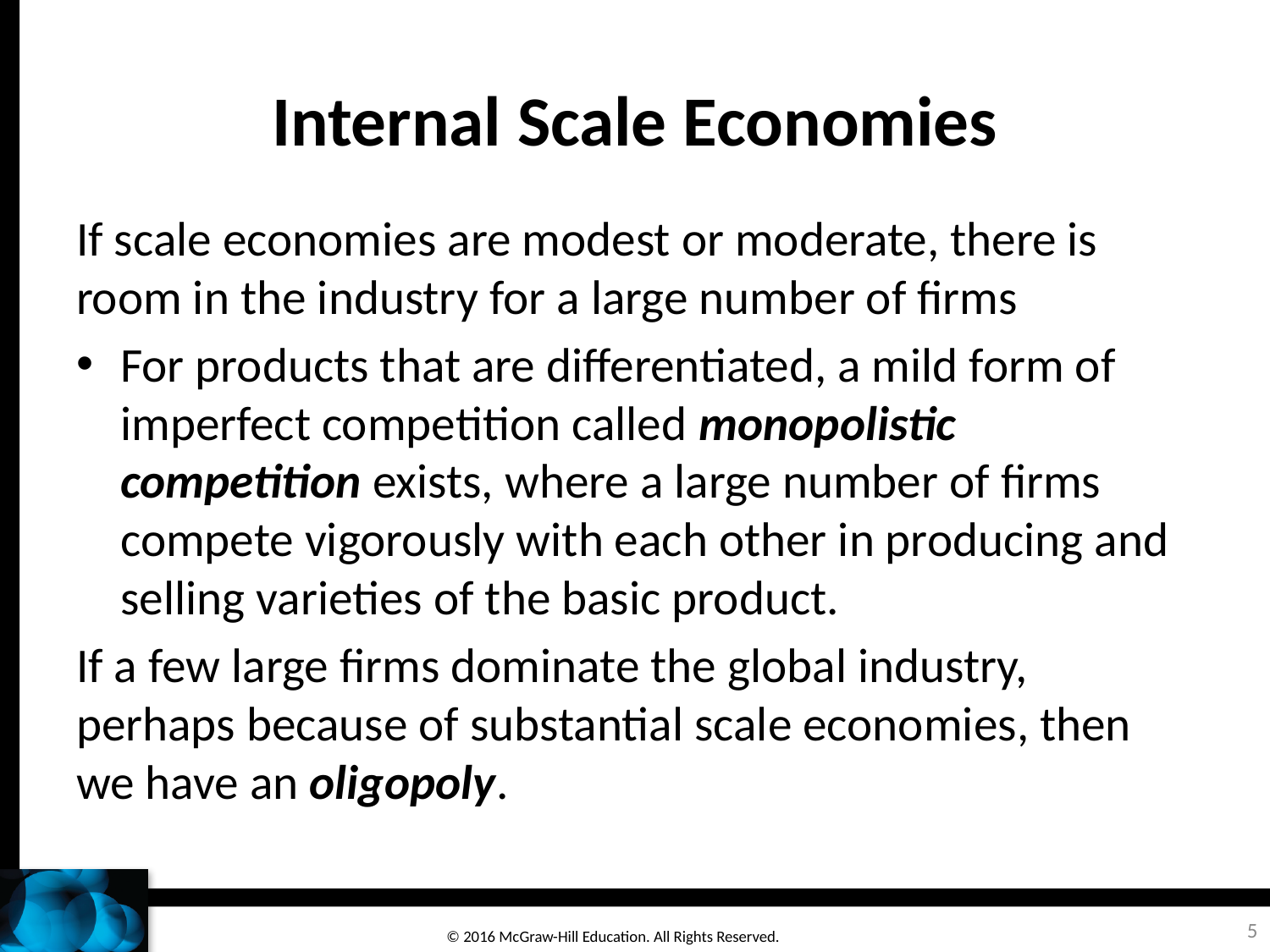

# Internal Scale Economies
If scale economies are modest or moderate, there is room in the industry for a large number of firms
For products that are differentiated, a mild form of imperfect competition called monopolistic competition exists, where a large number of firms compete vigorously with each other in producing and selling varieties of the basic product.
If a few large firms dominate the global industry, perhaps because of substantial scale economies, then we have an oligopoly.

5
© 2016 McGraw-Hill Education. All Rights Reserved.